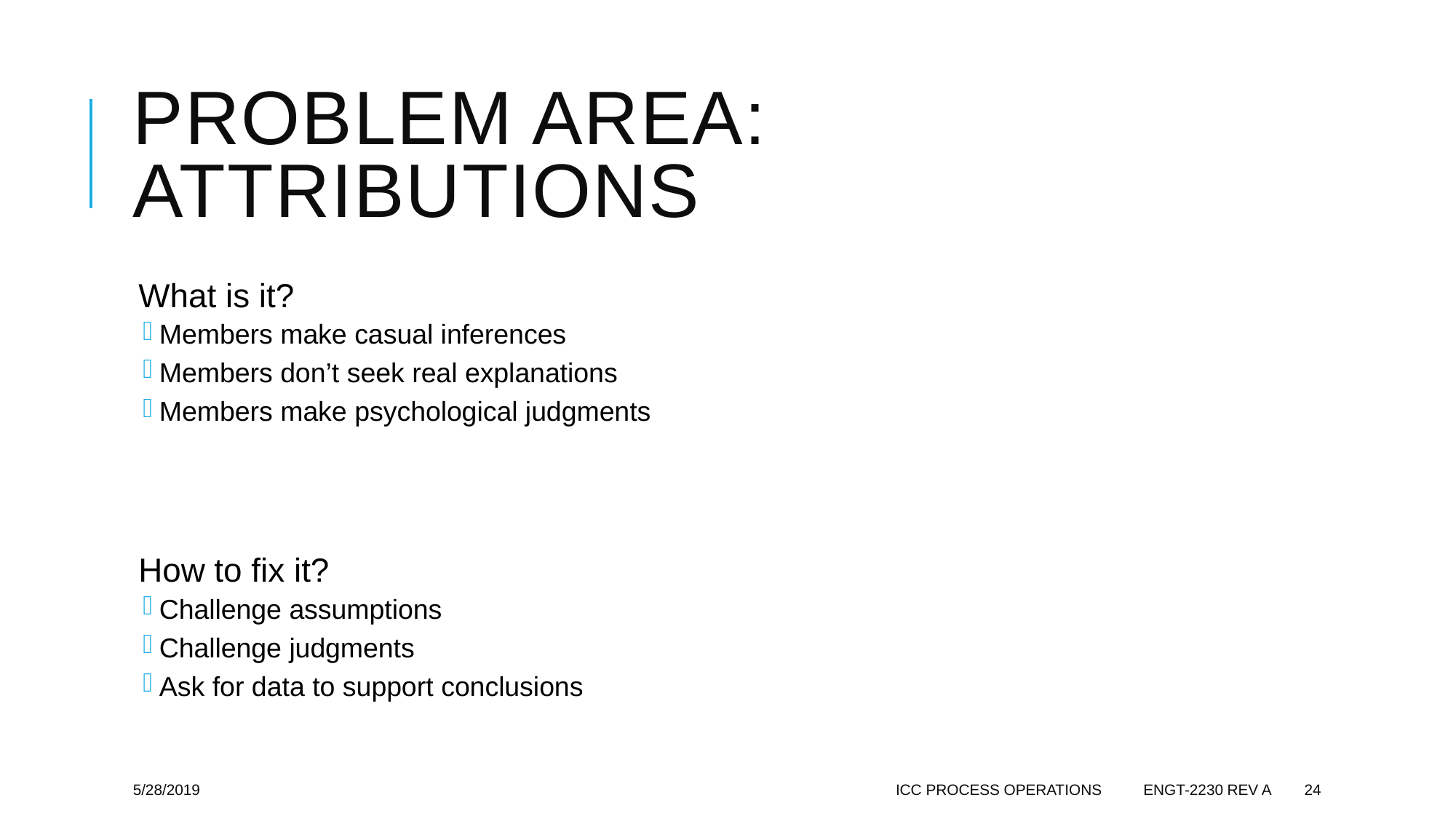

# Problem Area: Attributions
What is it?
Members make casual inferences
Members don’t seek real explanations
Members make psychological judgments

How to fix it?
Challenge assumptions
Challenge judgments
Ask for data to support conclusions
5/28/2019
ICC Process Operations          ENGT-2230 Rev A
24